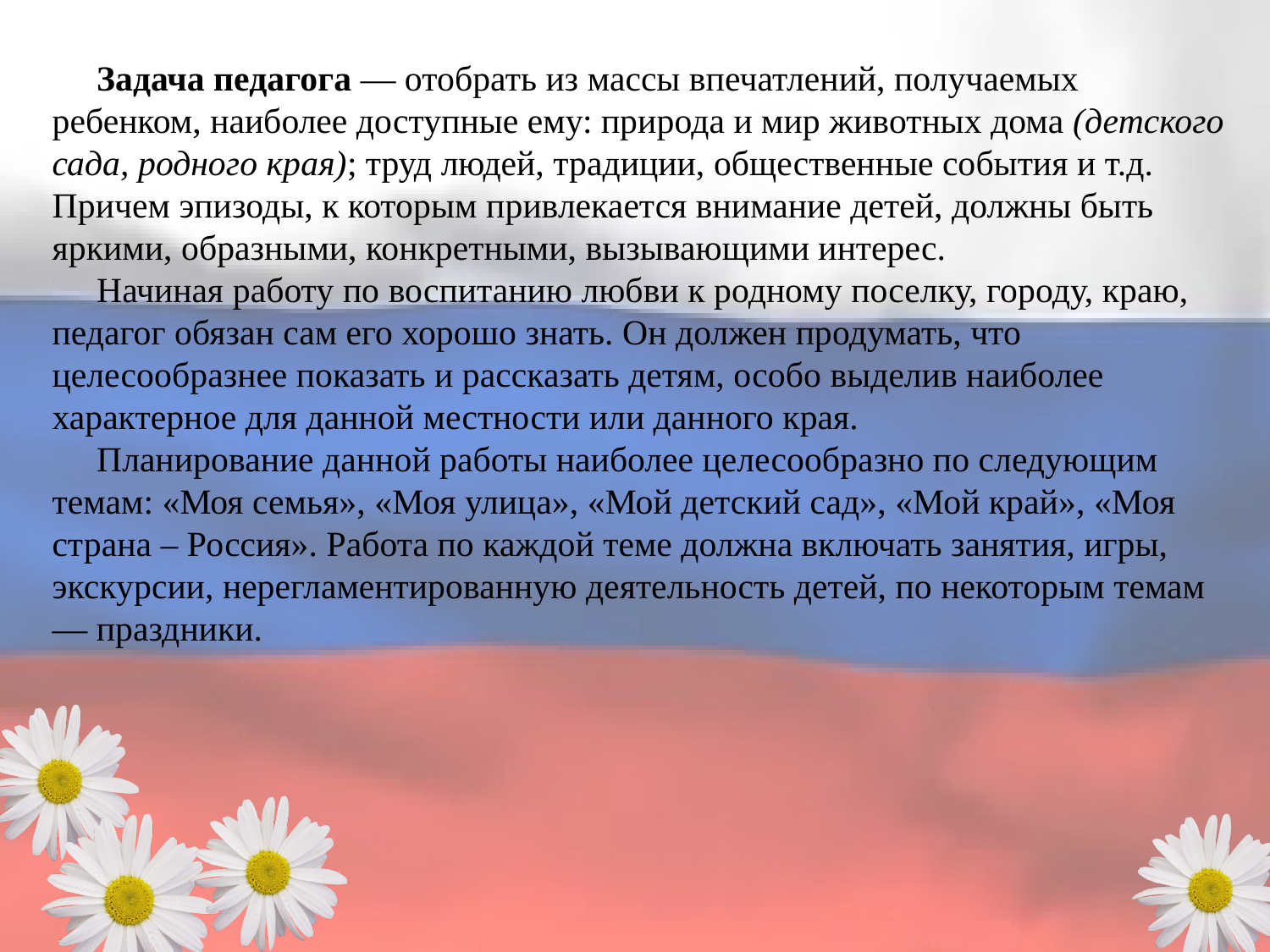

Задача педагога — отобрать из массы впечатлений, получаемых ребенком, наиболее доступные ему: природа и мир животных дома (детского сада, родного края); труд людей, традиции, общественные события и т.д. Причем эпизоды, к которым привлекается внимание детей, должны быть яркими, образными, конкретными, вызывающими интерес.
     Начиная работу по воспитанию любви к родному поселку, городу, краю, педагог обязан сам его хорошо знать. Он должен продумать, что целесообразнее показать и рассказать детям, особо выделив наиболее характерное для данной местности или данного края.
     Планирование данной работы наиболее целесообразно по следующим темам: «Моя семья», «Моя улица», «Мой детский сад», «Мой край», «Моя страна – Россия». Работа по каждой теме должна включать занятия, игры, экскурсии, нерегламентированную деятельность детей, по некоторым темам — праздники.